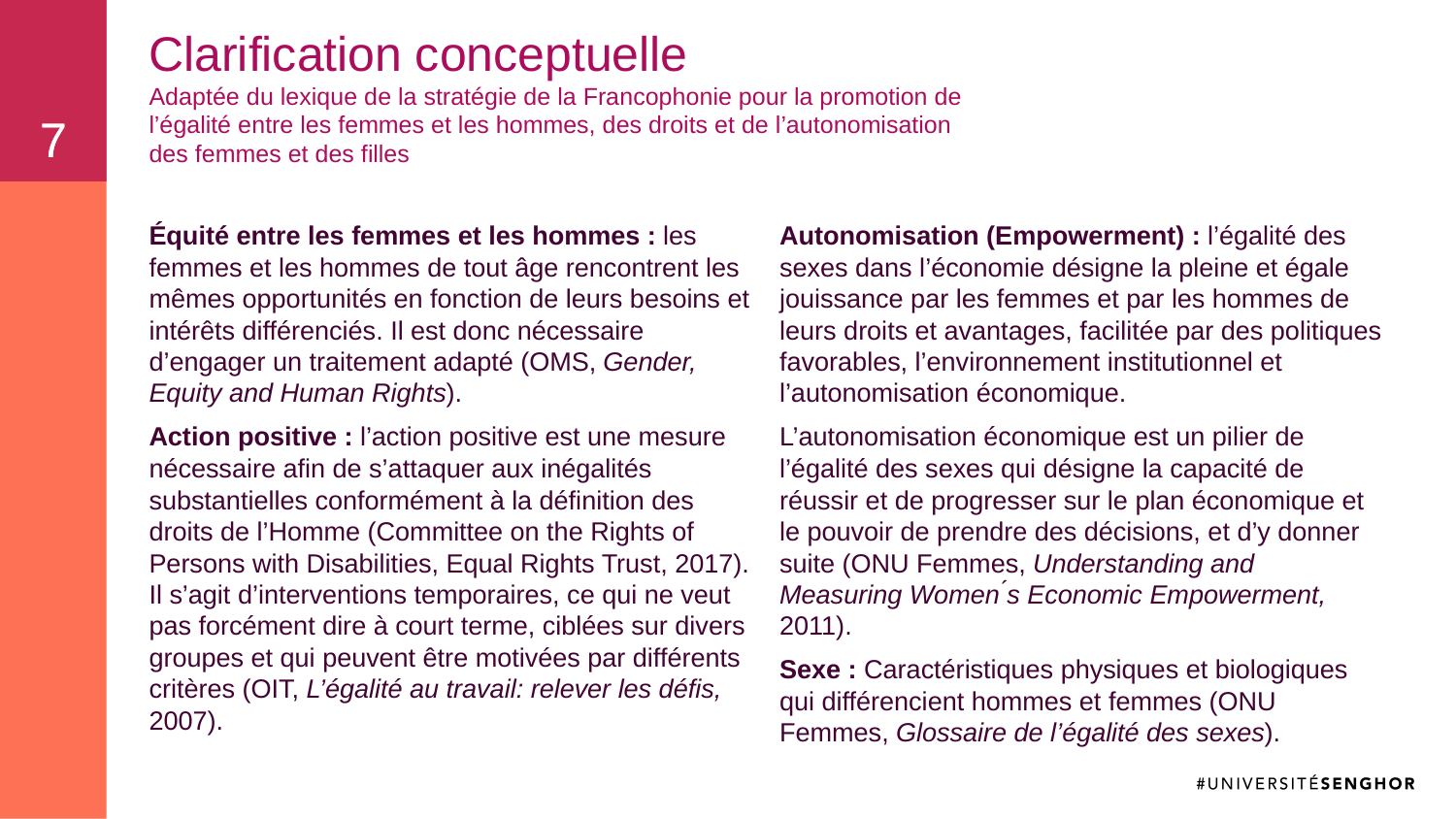

7
7
# Clarification conceptuelle
Adaptée du lexique de la stratégie de la Francophonie pour la promotion de l’égalité entre les femmes et les hommes, des droits et de l’autonomisation des femmes et des filles
Équité entre les femmes et les hommes : les femmes et les hommes de tout âge rencontrent les mêmes opportunités en fonction de leurs besoins et intérêts différenciés. Il est donc nécessaire d’engager un traitement adapté (OMS, Gender, Equity and Human Rights).
Action positive : l’action positive est une mesure nécessaire afin de s’attaquer aux inégalités substantielles conformément à la définition des droits de l’Homme (Committee on the Rights of Persons with Disabilities, Equal Rights Trust, 2017). Il s’agit d’interventions temporaires, ce qui ne veut pas forcément dire à court terme, ciblées sur divers groupes et qui peuvent être motivées par différents critères (OIT, L’égalité au travail: relever les défis, 2007).

Autonomisation (Empowerment) : l’égalité des sexes dans l’économie désigne la pleine et égale jouissance par les femmes et par les hommes de leurs droits et avantages, facilitée par des politiques favorables, l’environnement institutionnel et l’autonomisation économique.
L’autonomisation économique est un pilier de l’égalité des sexes qui désigne la capacité de réussir et de progresser sur le plan économique et le pouvoir de prendre des décisions, et d’y donner suite (ONU Femmes, Understanding and Measuring Women ́s Economic Empowerment, 2011).
Sexe : Caractéristiques physiques et biologiques qui différencient hommes et femmes (ONU Femmes, Glossaire de l’égalité des sexes).